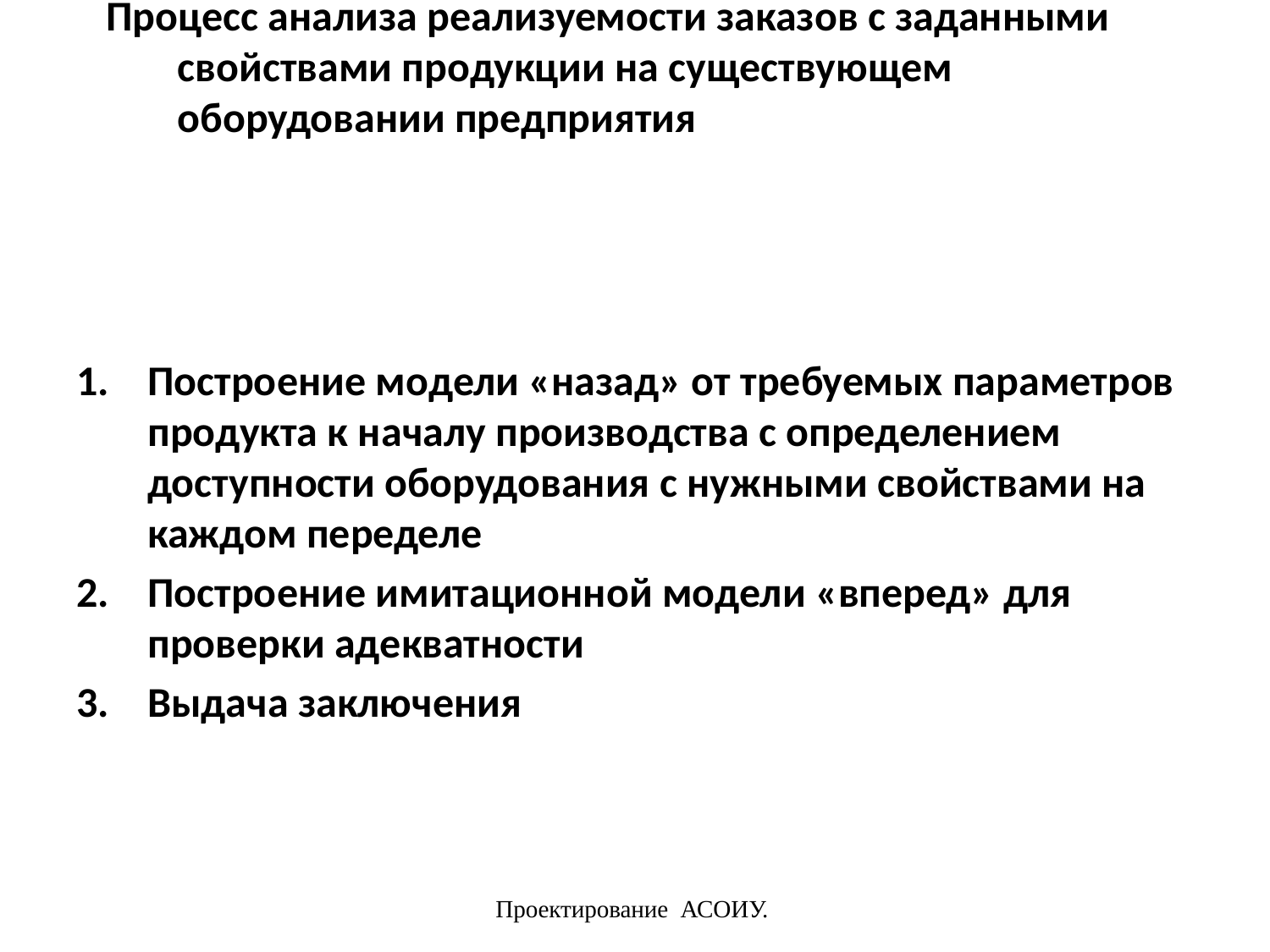

# Процесс анализа реализуемости заказов с заданными свойствами продукции на существующем оборудовании предприятия
Построение модели «назад» от требуемых параметров продукта к началу производства с определением доступности оборудования с нужными свойствами на каждом переделе
Построение имитационной модели «вперед» для проверки адекватности
Выдача заключения
Проектирование  АСОИУ.